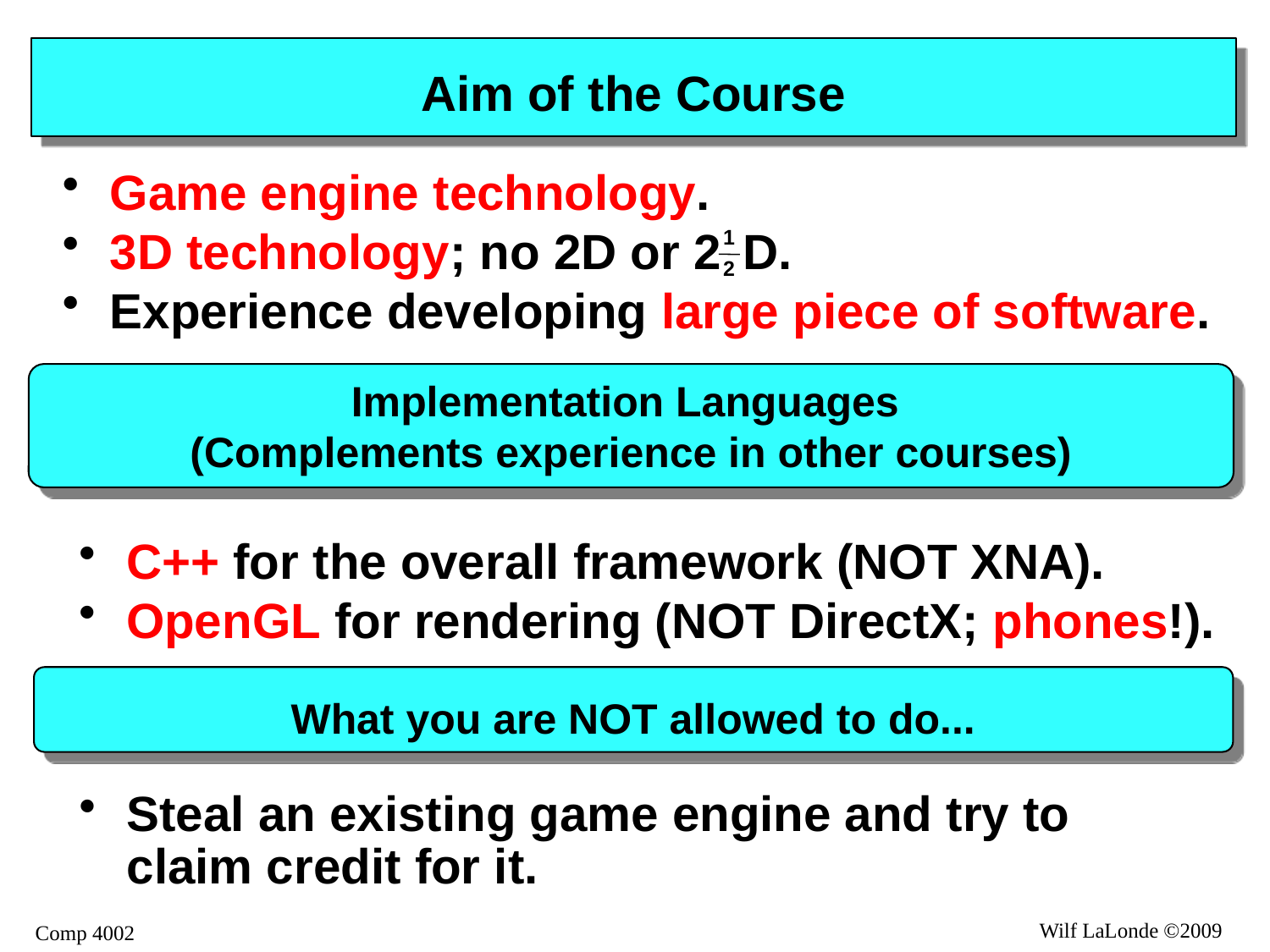

# Aim of the Course
Game engine technology.
3D technology; no 2D or 2  D.
Experience developing large piece of software.
1
2
Implementation Languages
(Complements experience in other courses)
C++ for the overall framework (NOT XNA).
OpenGL for rendering (NOT DirectX; phones!).
What you are NOT allowed to do...
Steal an existing game engine and try to claim credit for it.